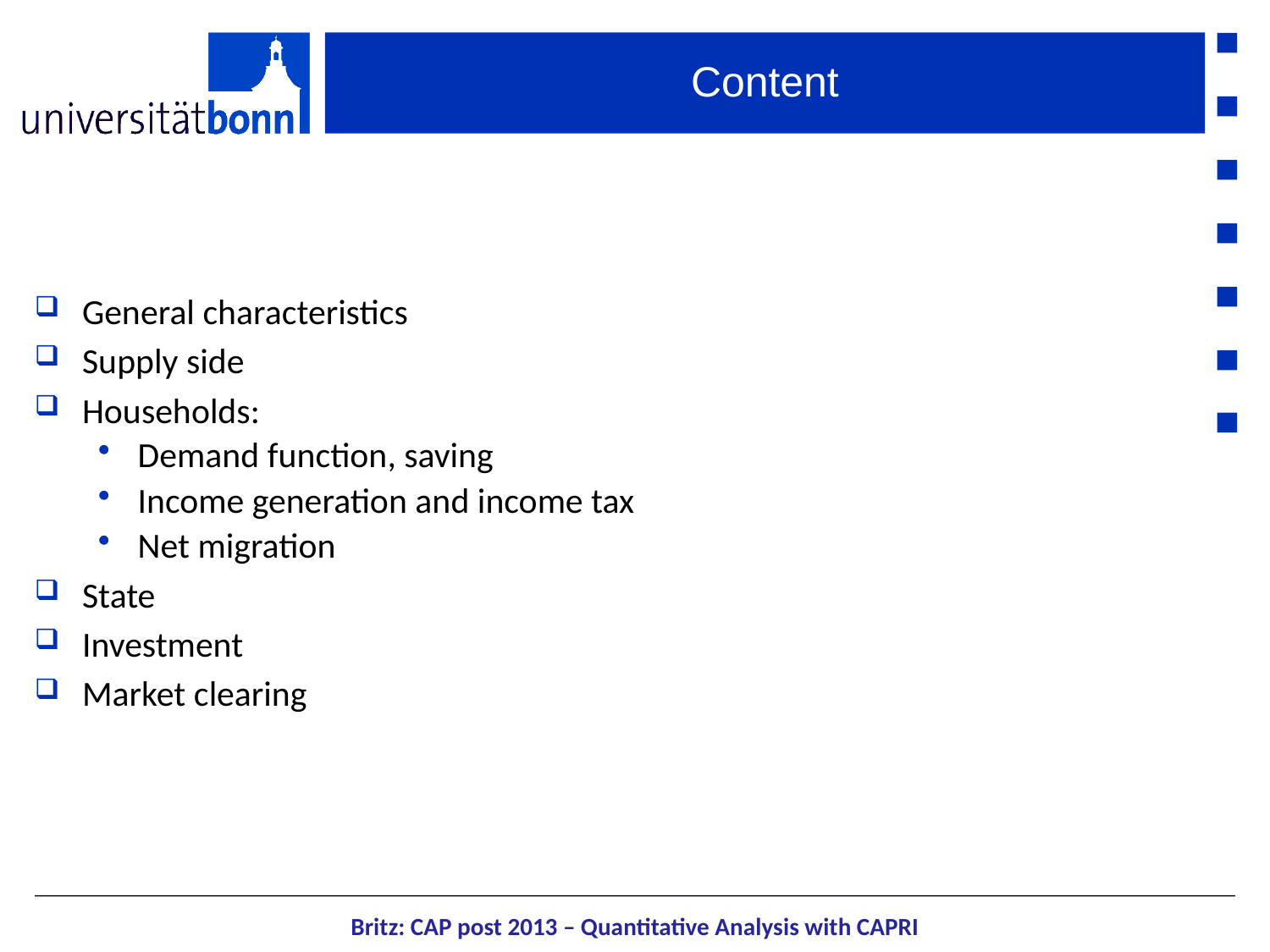

# Content
General characteristics
Supply side
Households:
Demand function, saving
Income generation and income tax
Net migration
State
Investment
Market clearing

Britz: CAP post 2013 – Quantitative Analysis with CAPRI